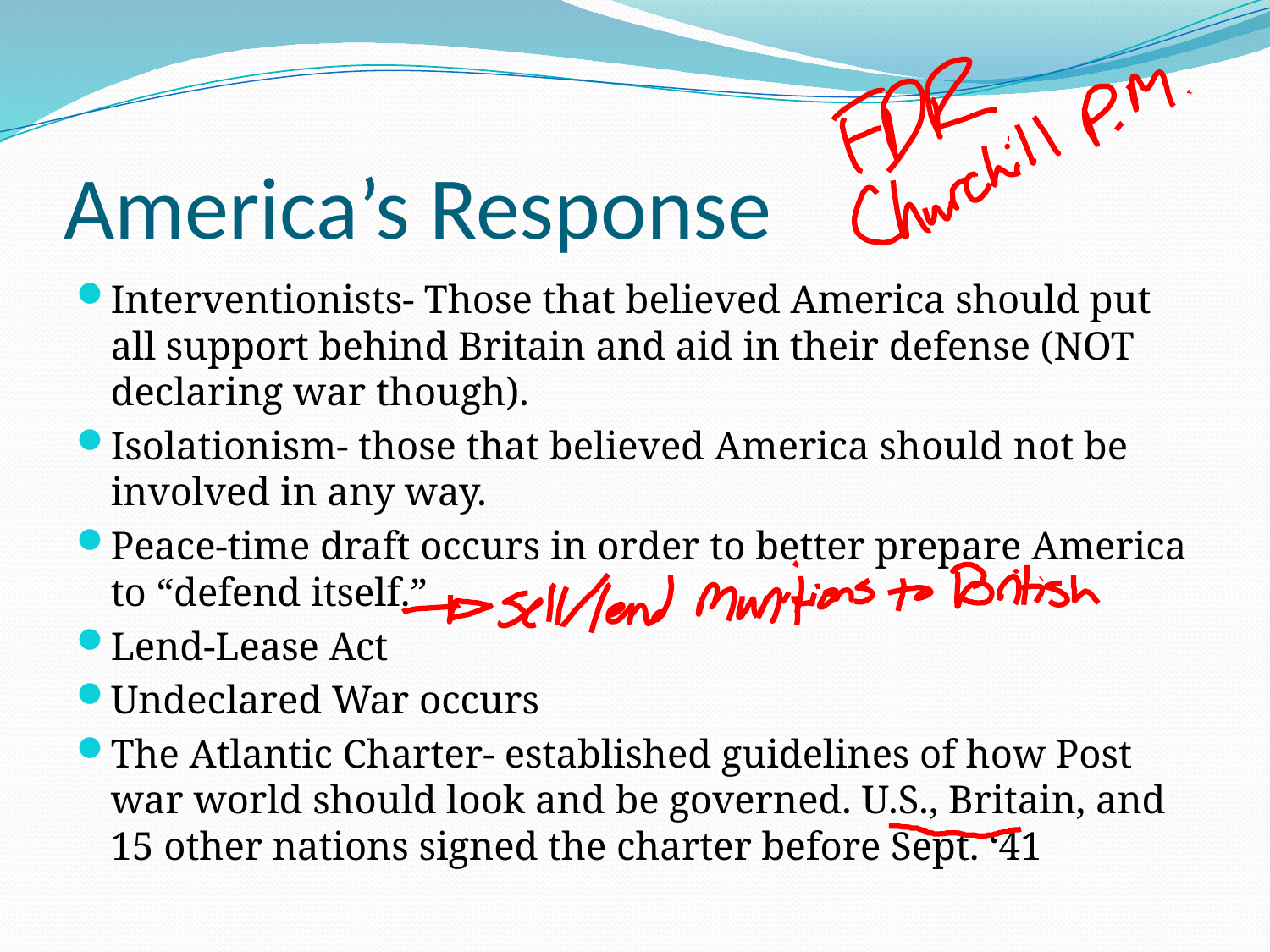

# America’s Response

Interventionists- Those that believed America should put all support behind Britain and aid in their defense (NOT declaring war though).
Isolationism- those that believed America should not be involved in any way.
Peace-time draft occurs in order to better prepare America to “defend itself.”
Lend-Lease Act
Undeclared War occurs
The Atlantic Charter- established guidelines of how Post war world should look and be governed. U.S., Britain, and 15 other nations signed the charter before Sept. ‘41